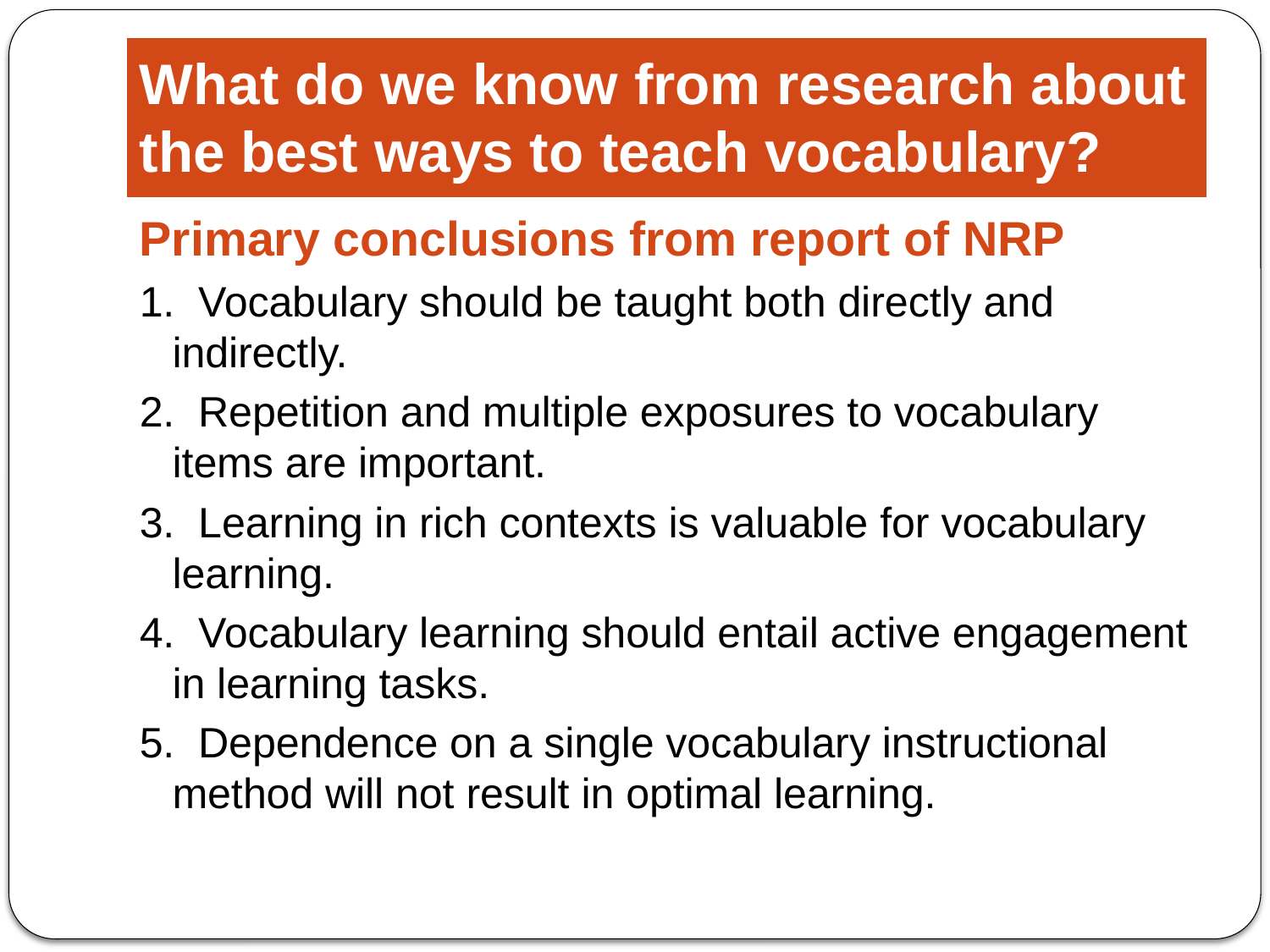

# What do we know from research about the best ways to teach vocabulary?
Primary conclusions from report of NRP
1.  Vocabulary should be taught both directly and indirectly.
2.  Repetition and multiple exposures to vocabulary items are important.
3.  Learning in rich contexts is valuable for vocabulary learning.
4.  Vocabulary learning should entail active engagement in learning tasks.
5.  Dependence on a single vocabulary instructional method will not result in optimal learning.